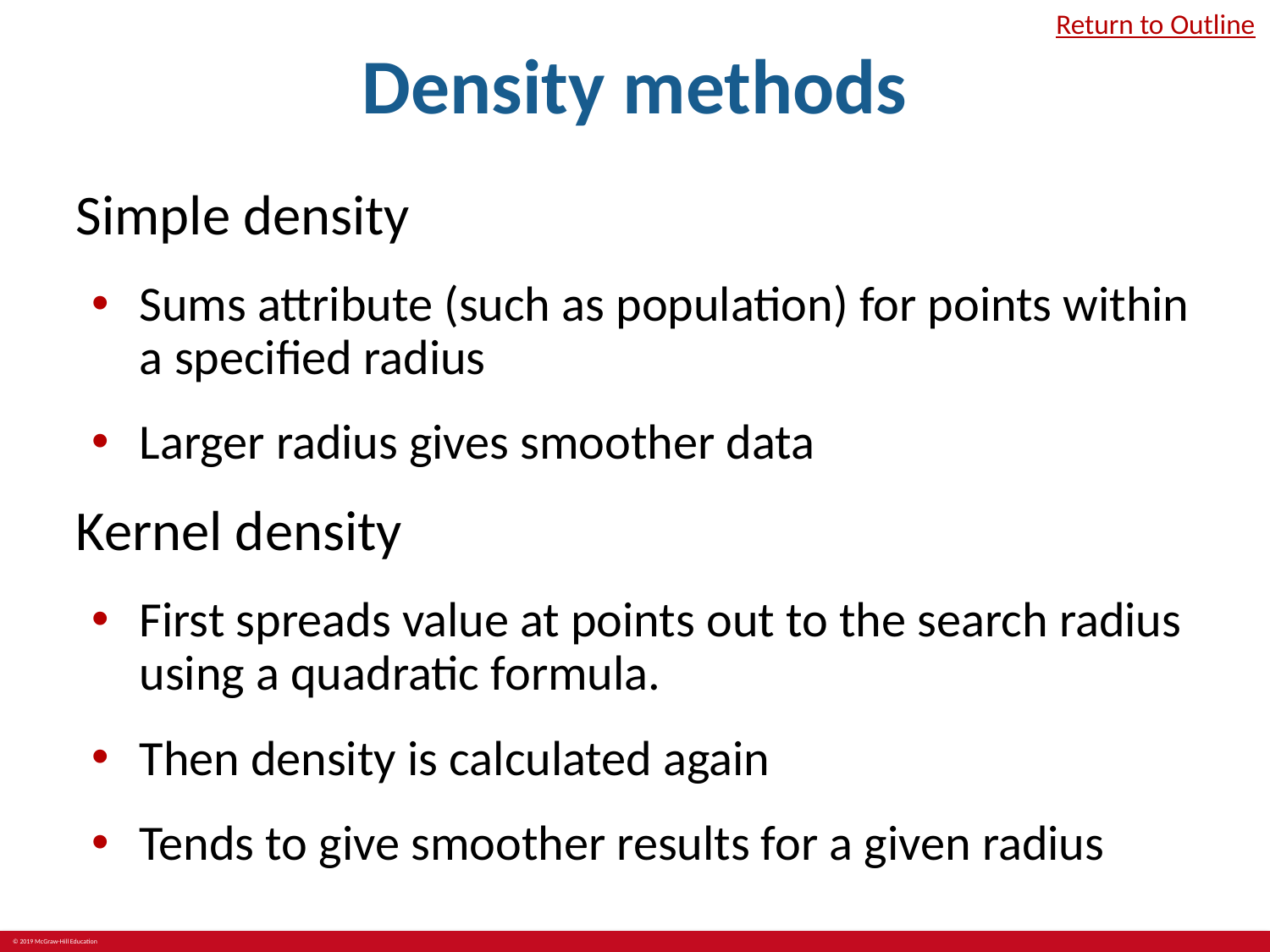

# Density methods
Return to Outline
Simple density
Sums attribute (such as population) for points within a specified radius
Larger radius gives smoother data
Kernel density
First spreads value at points out to the search radius using a quadratic formula.
Then density is calculated again
Tends to give smoother results for a given radius